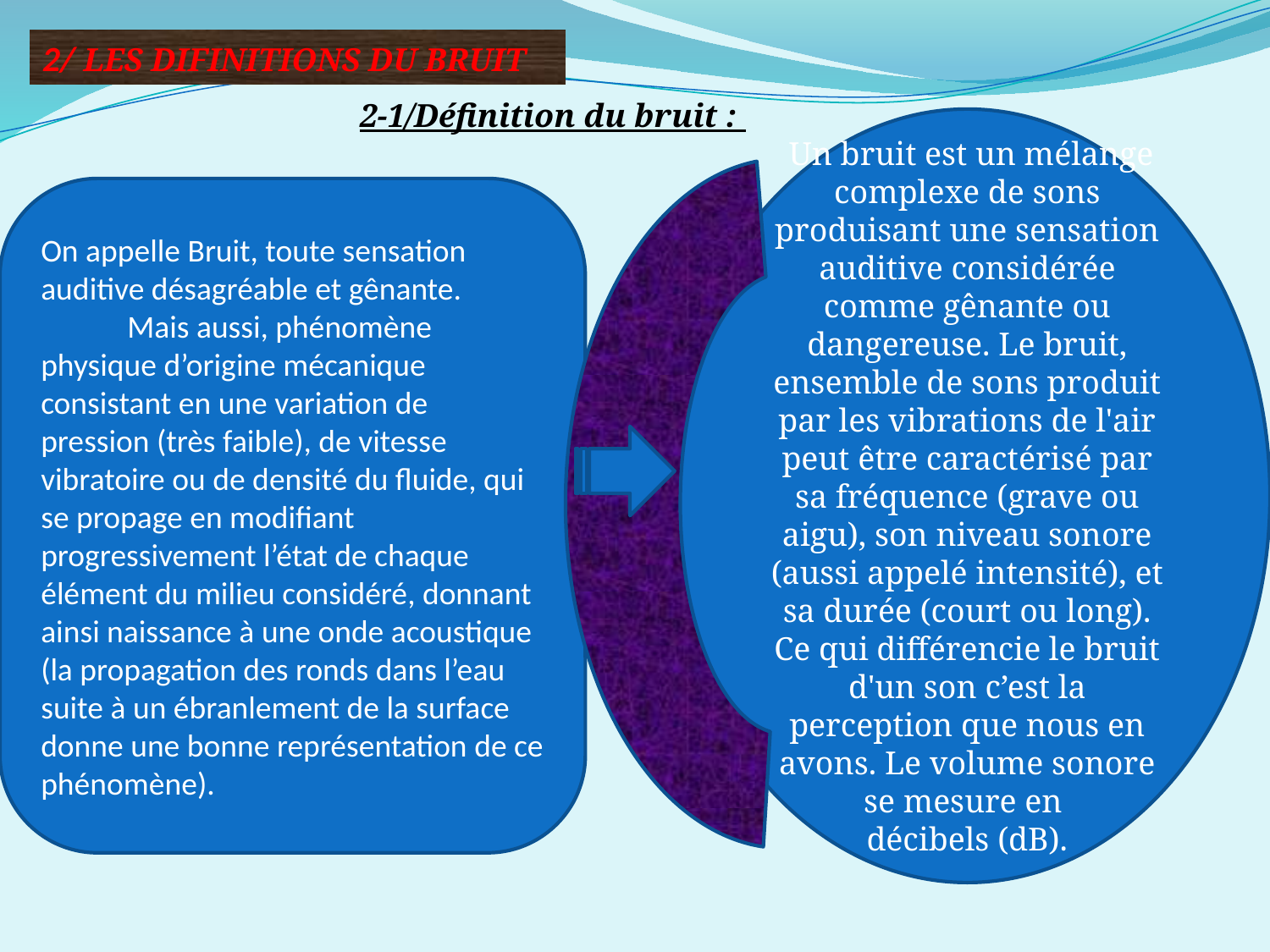

2/ LES DIFINITIONS DU BRUIT
2-1/Définition du bruit :

 Un bruit est un mélange complexe de sons produisant une sensation auditive considérée comme gênante ou dangereuse. Le bruit, ensemble de sons produit par les vibrations de l'air peut être caractérisé par sa fréquence (grave ou aigu), son niveau sonore (aussi appelé intensité), et sa durée (court ou long). Ce qui différencie le bruit d'un son c’est la perception que nous en avons. Le volume sonore se mesure en
décibels (dB).
On appelle Bruit, toute sensation auditive désagréable et gênante.
            Mais aussi, phénomène physique d’origine mécanique consistant en une variation de pression (très faible), de vitesse vibratoire ou de densité du fluide, qui se propage en modifiant progressivement l’état de chaque élément du milieu considéré, donnant ainsi naissance à une onde acoustique (la propagation des ronds dans l’eau suite à un ébranlement de la surface donne une bonne représentation de ce phénomène).